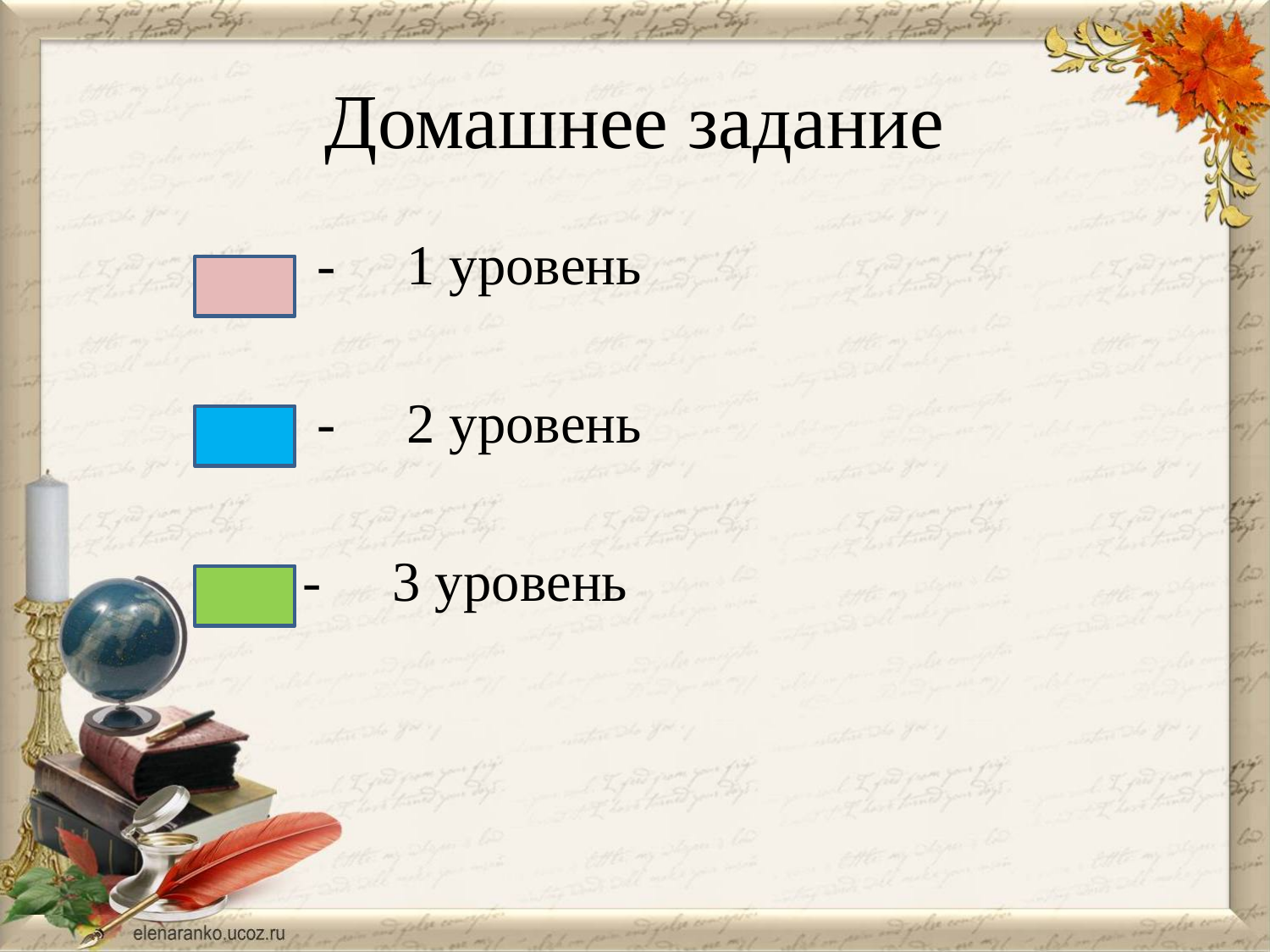

# Домашнее задание
                 -     1 уровень

                 -     2 уровень

                -     3 уровень